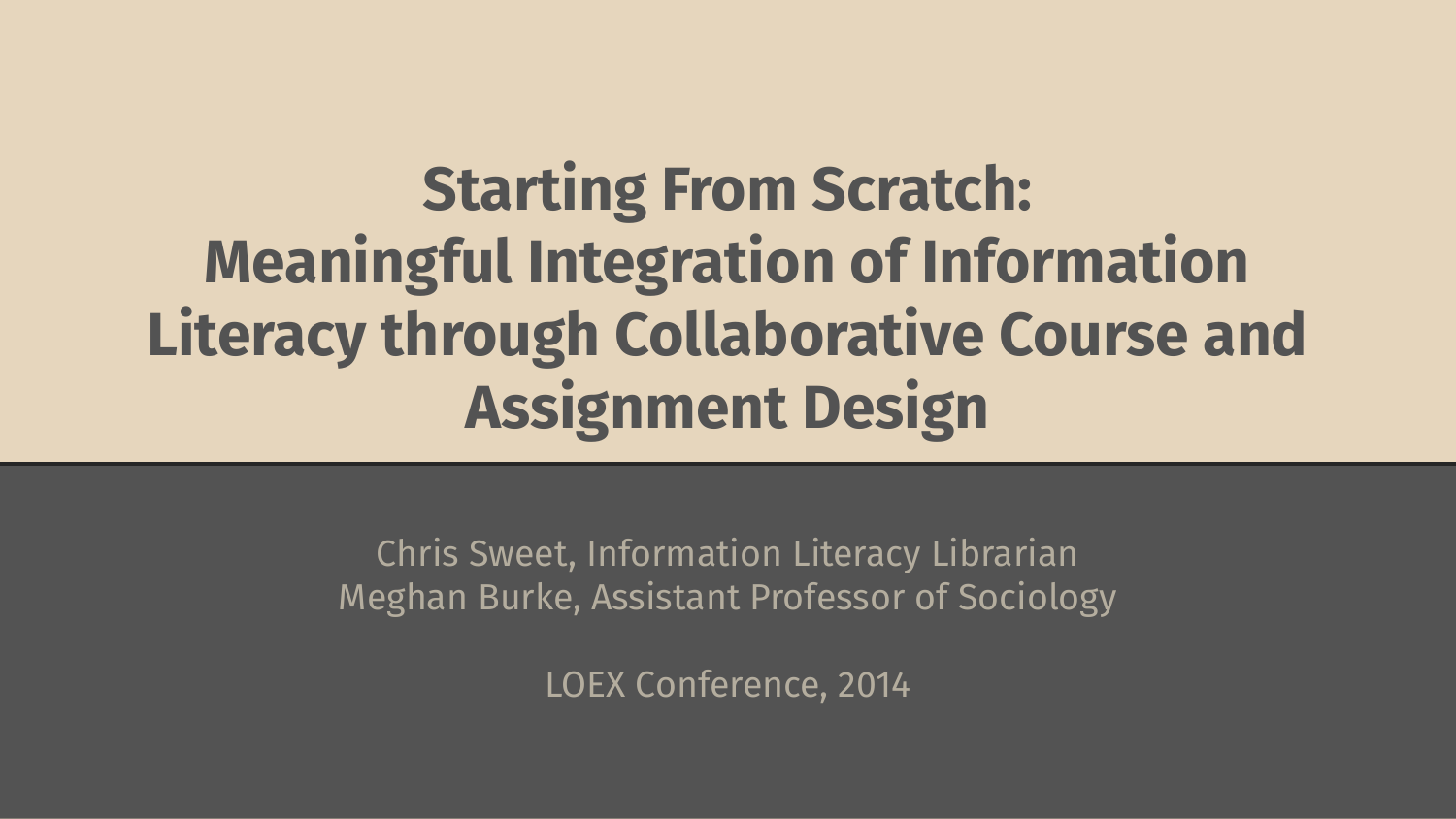

# Starting From Scratch: Meaningful Integration of Information Literacy through Collaborative Course and Assignment Design

Chris Sweet, Information Literacy Librarian
Meghan Burke, Assistant Professor of Sociology

LOEX Conference, 2014